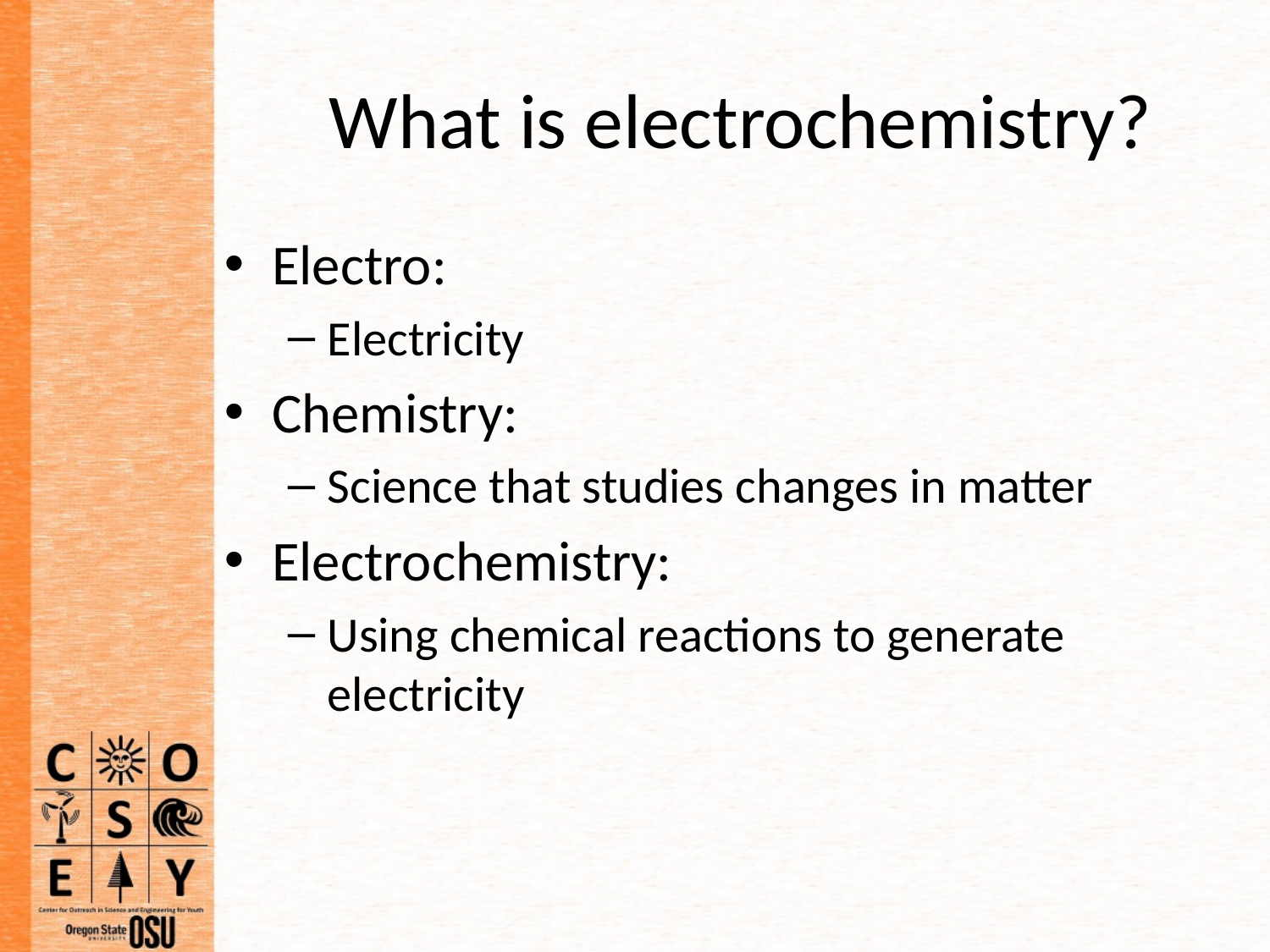

# What is electrochemistry?
Electro:
Electricity
Chemistry:
Science that studies changes in matter
Electrochemistry:
Using chemical reactions to generate electricity